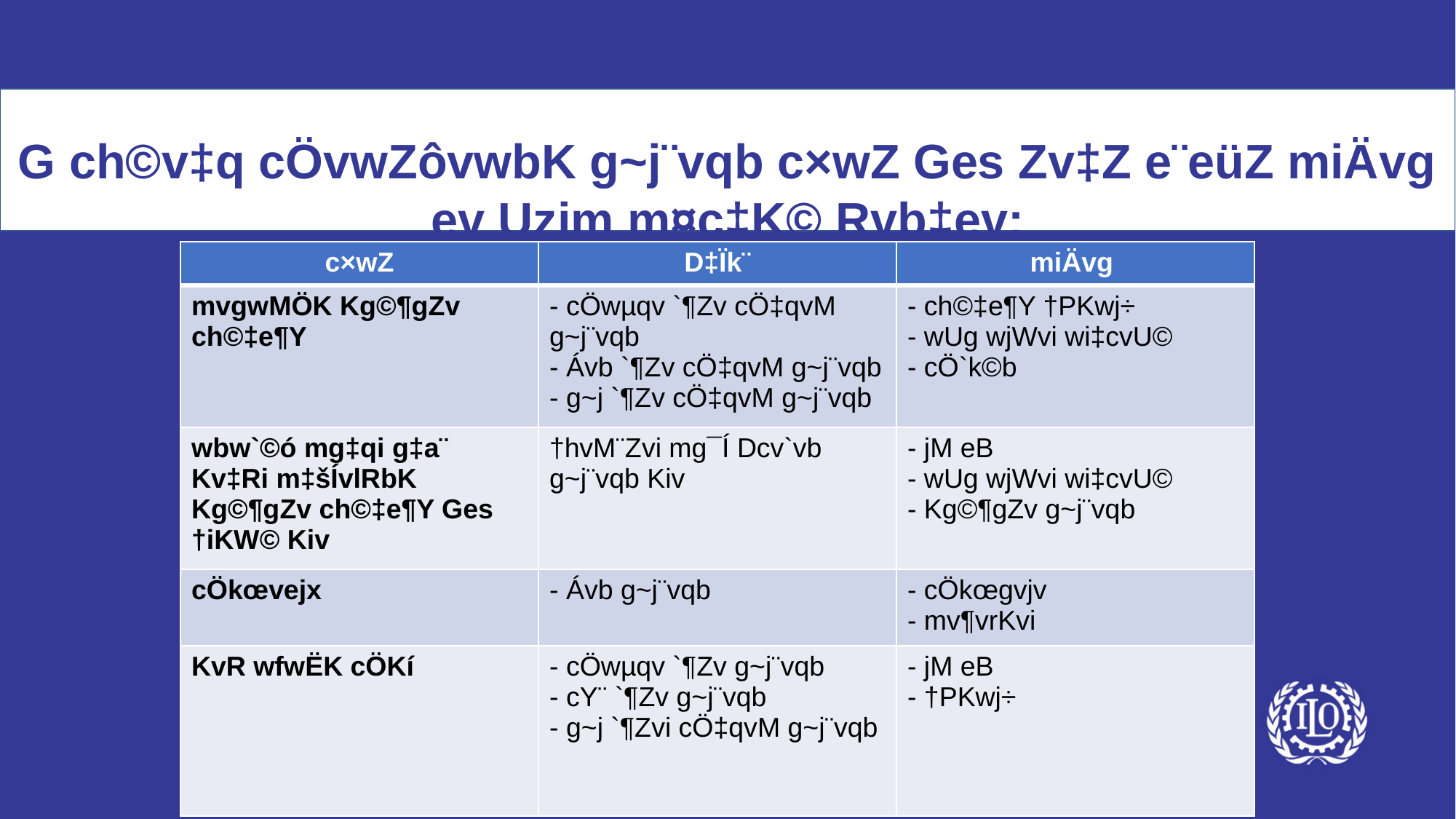

G ch©v‡q cÖvwZôvwbK g~j¨vqb c×wZ Ges Zv‡Z e¨eüZ miÄvg ev Uzjm m¤c‡K© Rvb‡ev:
| c×wZ | D‡Ïk¨ | miÄvg |
| --- | --- | --- |
| mvgwMÖK Kg©¶gZv ch©‡e¶Y | - cÖwµqv `¶Zv cÖ‡qvM g~j¨vqb - Ávb `¶Zv cÖ‡qvM g~j¨vqb - g~j `¶Zv cÖ‡qvM g~j¨vqb | - ch©‡e¶Y †PKwj÷ - wUg wjWvi wi‡cvU© - cÖ`k©b |
| wbw`©ó mg‡qi g‡a¨ Kv‡Ri m‡šÍvlRbK Kg©¶gZv ch©‡e¶Y Ges †iKW© Kiv | †hvM¨Zvi mg¯Í Dcv`vb g~j¨vqb Kiv | - jM eB - wUg wjWvi wi‡cvU© - Kg©¶gZv g~j¨vqb |
| cÖkœvejx | - Ávb g~j¨vqb | - cÖkœgvjv - mv¶vrKvi |
| KvR wfwËK cÖKí | - cÖwµqv `¶Zv g~j¨vqb - cY¨ `¶Zv g~j¨vqb - g~j `¶Zvi cÖ‡qvM g~j¨vqb | - jM eB - †PKwj÷ |